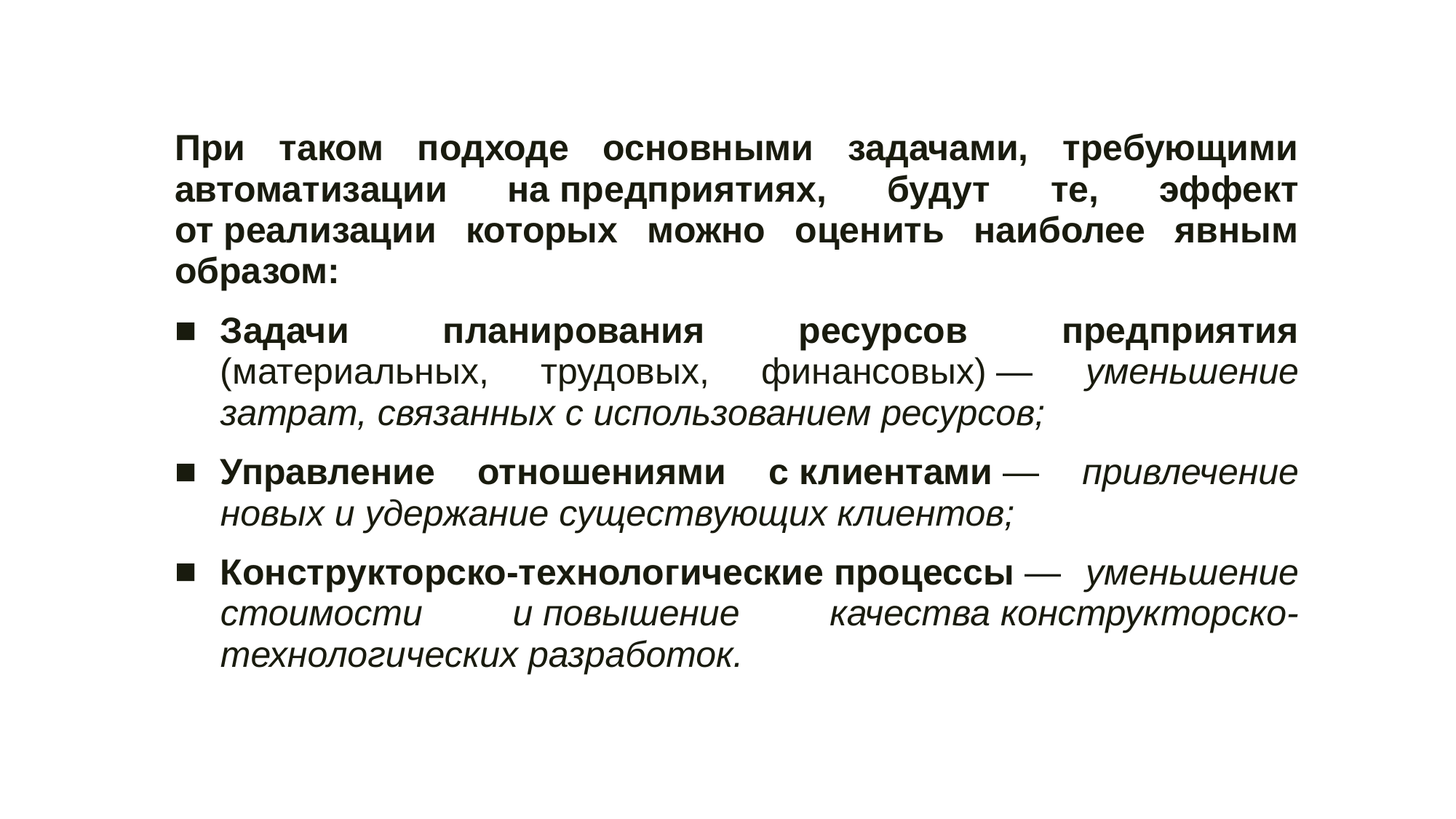

При таком подходе основными задачами, требующими автоматизации на предприятиях, будут те, эффект от реализации которых можно оценить наиболее явным образом:
Задачи планирования ресурсов предприятия (материальных, трудовых, финансовых) — уменьшение затрат, связанных с использованием ресурсов;
Управление отношениями с клиентами — привлечение новых и удержание существующих клиентов;
Конструкторско-технологические процессы — уменьшение стоимости и повышение качества конструкторско-технологических разработок.